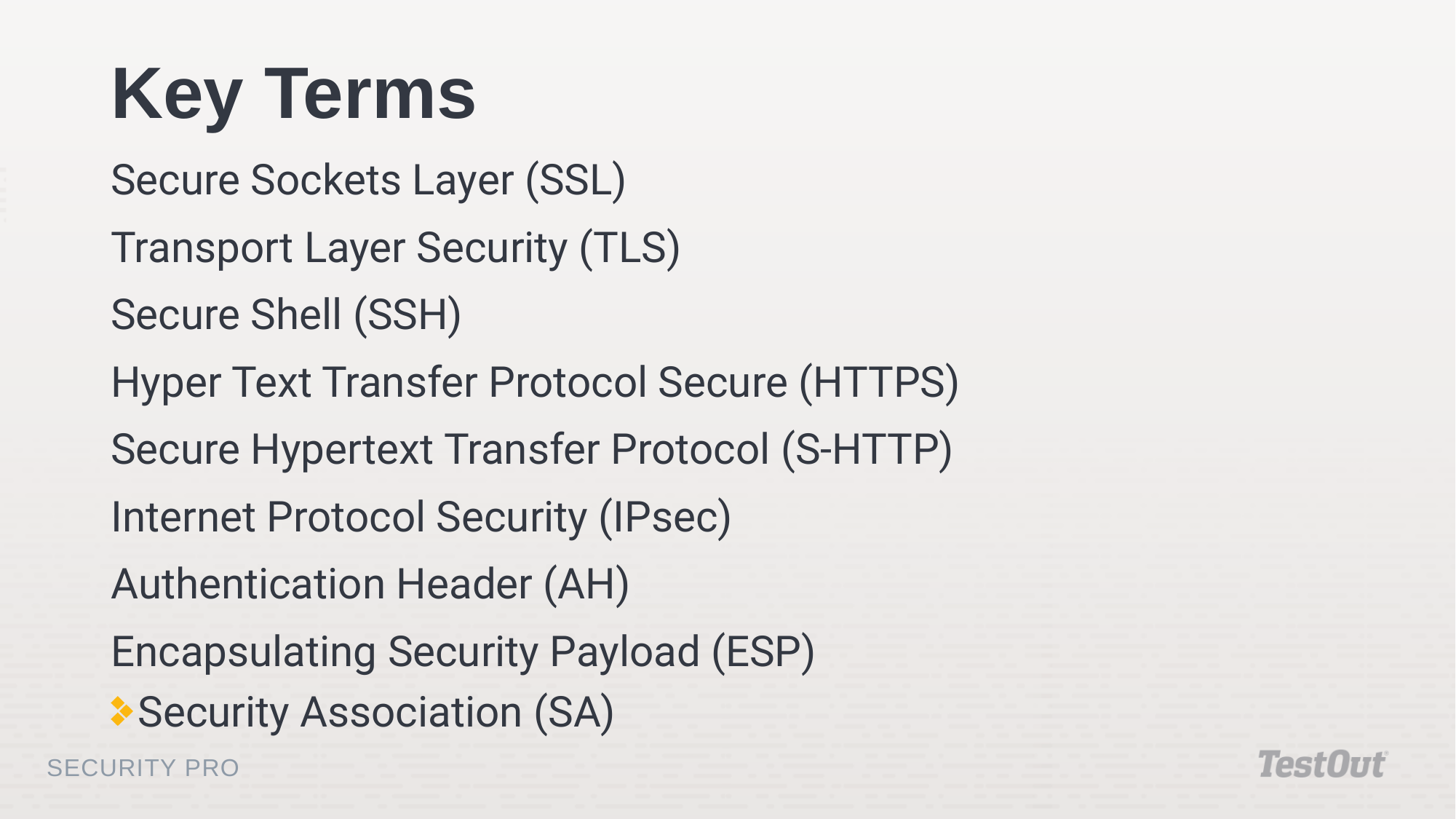

# Key Terms
Secure Sockets Layer (SSL)
Transport Layer Security (TLS)
Secure Shell (SSH)
Hyper Text Transfer Protocol Secure (HTTPS)
Secure Hypertext Transfer Protocol (S-HTTP)
Internet Protocol Security (IPsec)
Authentication Header (AH)
Encapsulating Security Payload (ESP)
Security Association (SA)
Security Pro